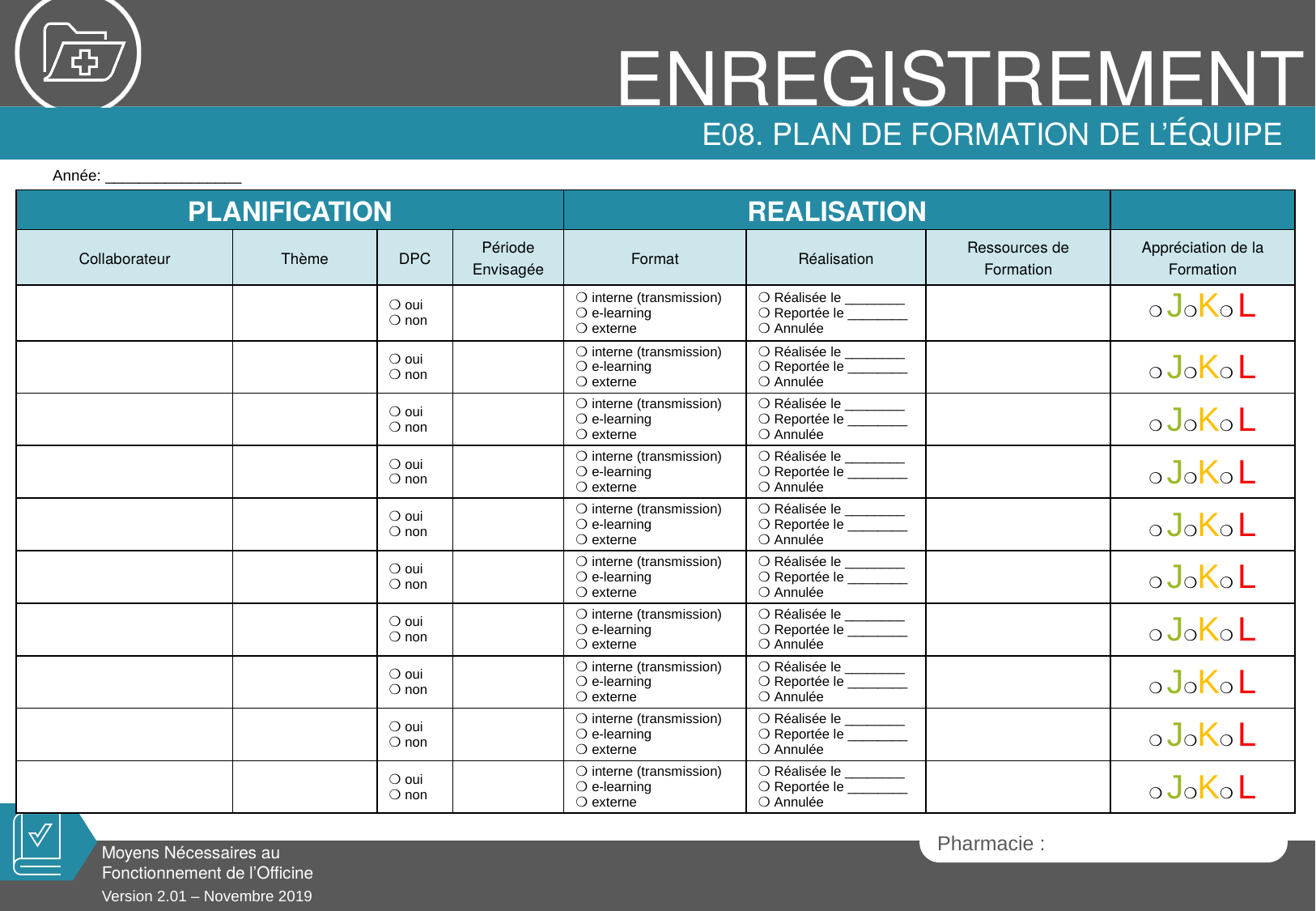

# E08. Plan de formation de l’équipe
Année: ________________
| PLANIFICATION |  |  |  | REALISATION |  |  |  |
| --- | --- | --- | --- | --- | --- | --- | --- |
| Collaborateur | Thème | DPC | Période Envisagée | Format | Réalisation | Ressources de Formation | Appréciation de la Formation |
|  |  | ❍ oui ❍ non |  | ❍ interne (transmission) ❍ e-learning ❍ externe | ❍ Réalisée le \_\_\_\_\_\_\_\_ ❍ Reportée le \_\_\_\_\_\_\_\_ ❍ Annulée |  | ❍ J❍K❍ L |
|  |  | ❍ oui ❍ non |  | ❍ interne (transmission) ❍ e-learning ❍ externe | ❍ Réalisée le \_\_\_\_\_\_\_\_ ❍ Reportée le \_\_\_\_\_\_\_\_ ❍ Annulée |  | ❍ J❍K❍ L |
|  |  | ❍ oui ❍ non |  | ❍ interne (transmission) ❍ e-learning ❍ externe | ❍ Réalisée le \_\_\_\_\_\_\_\_ ❍ Reportée le \_\_\_\_\_\_\_\_ ❍ Annulée |  | ❍ J❍K❍ L |
|  |  | ❍ oui ❍ non |  | ❍ interne (transmission) ❍ e-learning ❍ externe | ❍ Réalisée le \_\_\_\_\_\_\_\_ ❍ Reportée le \_\_\_\_\_\_\_\_ ❍ Annulée |  | ❍ J❍K❍ L |
|  |  | ❍ oui ❍ non |  | ❍ interne (transmission) ❍ e-learning ❍ externe | ❍ Réalisée le \_\_\_\_\_\_\_\_ ❍ Reportée le \_\_\_\_\_\_\_\_ ❍ Annulée |  | ❍ J❍K❍ L |
|  |  | ❍ oui ❍ non |  | ❍ interne (transmission) ❍ e-learning ❍ externe | ❍ Réalisée le \_\_\_\_\_\_\_\_ ❍ Reportée le \_\_\_\_\_\_\_\_ ❍ Annulée |  | ❍ J❍K❍ L |
|  |  | ❍ oui ❍ non |  | ❍ interne (transmission) ❍ e-learning ❍ externe | ❍ Réalisée le \_\_\_\_\_\_\_\_ ❍ Reportée le \_\_\_\_\_\_\_\_ ❍ Annulée |  | ❍ J❍K❍ L |
|  |  | ❍ oui ❍ non |  | ❍ interne (transmission) ❍ e-learning ❍ externe | ❍ Réalisée le \_\_\_\_\_\_\_\_ ❍ Reportée le \_\_\_\_\_\_\_\_ ❍ Annulée |  | ❍ J❍K❍ L |
|  |  | ❍ oui ❍ non |  | ❍ interne (transmission) ❍ e-learning ❍ externe | ❍ Réalisée le \_\_\_\_\_\_\_\_ ❍ Reportée le \_\_\_\_\_\_\_\_ ❍ Annulée |  | ❍ J❍K❍ L |
|  |  | ❍ oui ❍ non |  | ❍ interne (transmission) ❍ e-learning ❍ externe | ❍ Réalisée le \_\_\_\_\_\_\_\_ ❍ Reportée le \_\_\_\_\_\_\_\_ ❍ Annulée |  | ❍ J❍K❍ L |